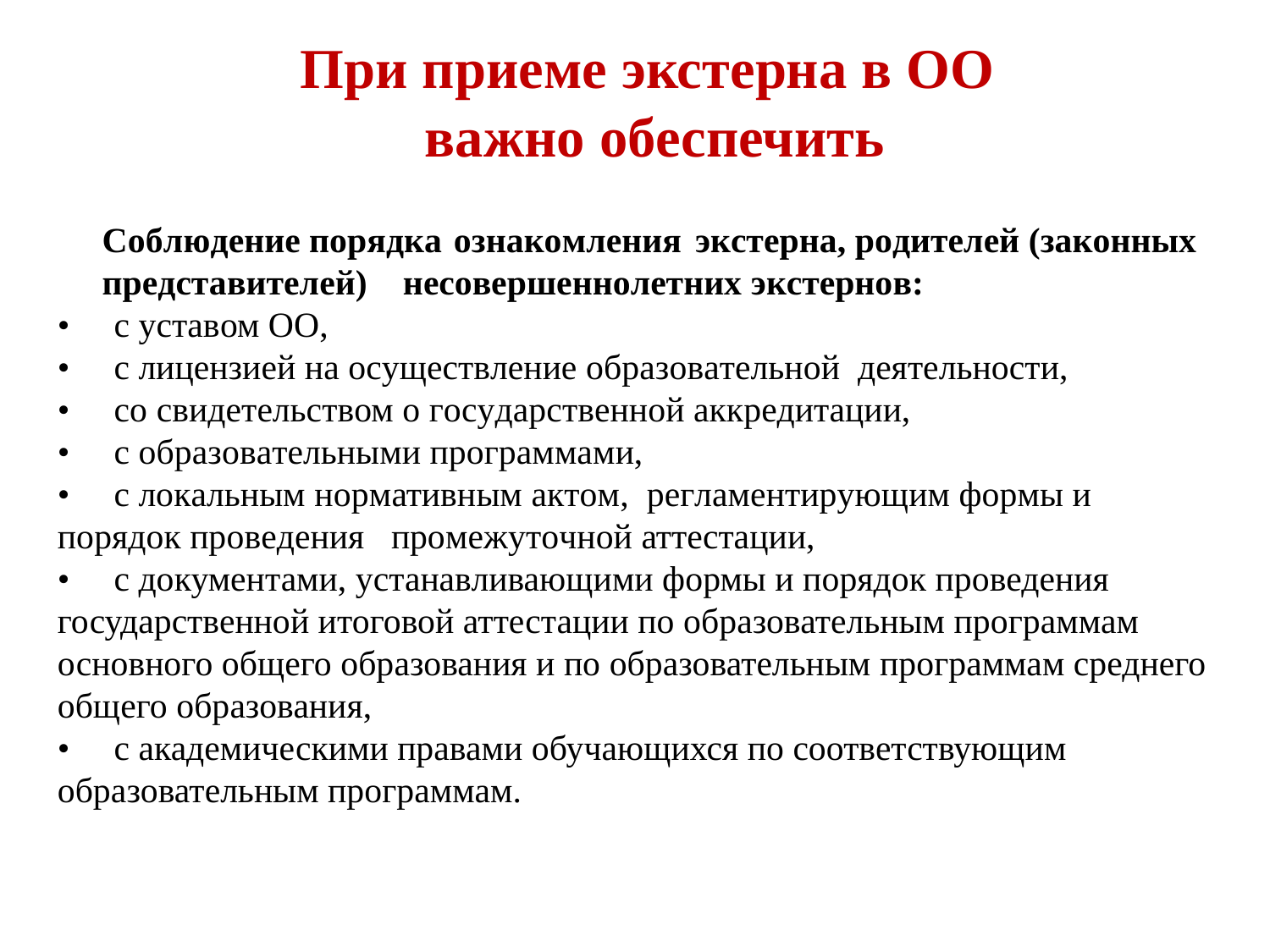

При приеме экстерна в ОО
важно обеспечить

Соблюдение порядка ознакомления экстерна, родителей (законных представителей)    несовершеннолетних экстернов:
• 	с уставом ОО,
• 	с лицензией на осуществление образовательной  деятельности,
• 	со свидетельством о государственной аккредитации,
• 	с образовательными программами,
• 	с локальным нормативным актом,  регламентирующим формы и порядок проведения   промежуточной аттестации,
•	с документами, устанавливающими формы и порядок проведения государственной итоговой аттестации по образовательным программам основного общего образования и по образовательным программам среднего общего образования,
•	с академическими правами обучающихся по соответствующим образовательным программам.